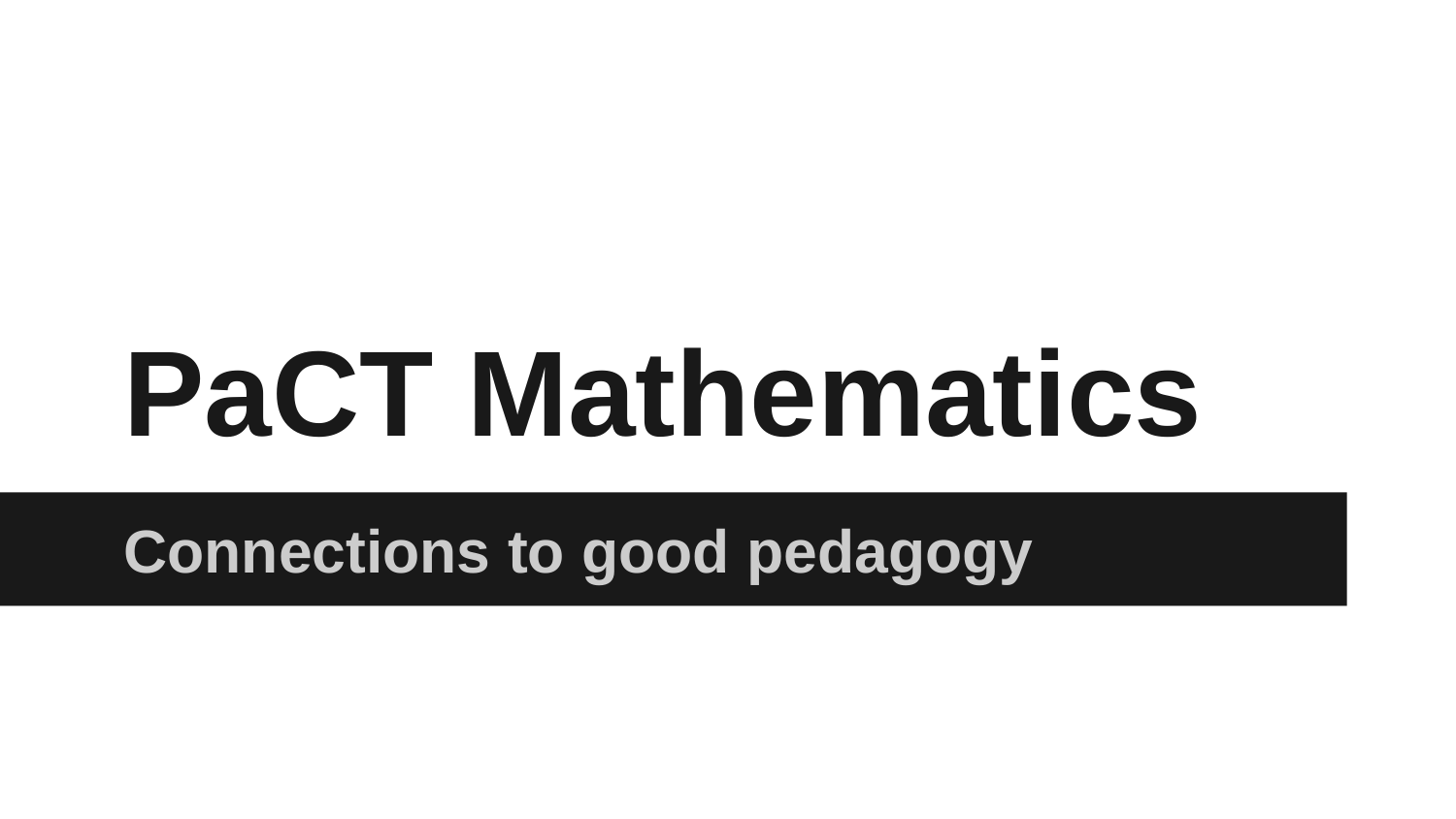

# PaCT Mathematics
Connections to good pedagogy